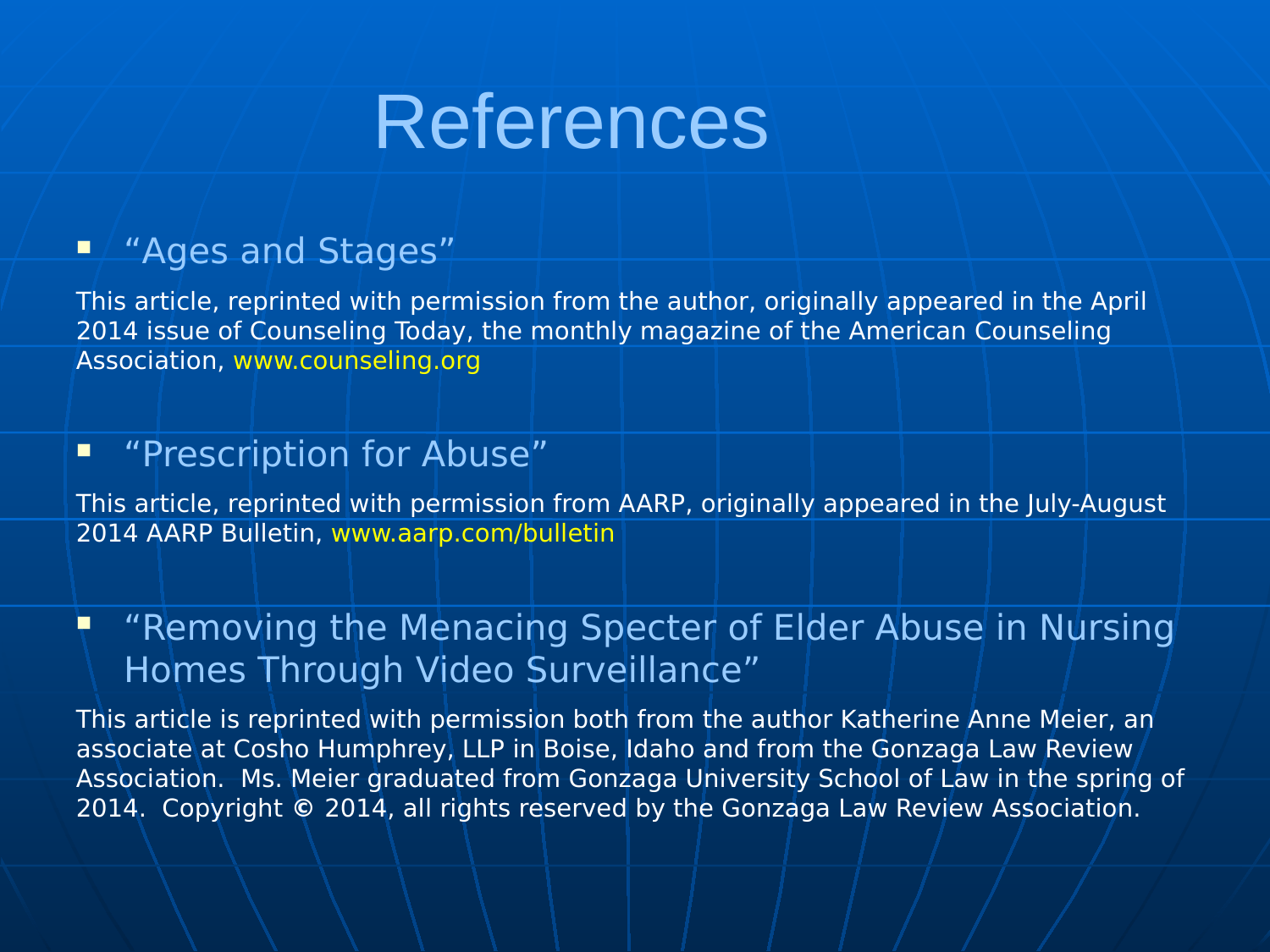

References
“Ages and Stages”
This article, reprinted with permission from the author, originally appeared in the April 2014 issue of Counseling Today, the monthly magazine of the American Counseling Association, www.counseling.org

“Prescription for Abuse”
This article, reprinted with permission from AARP, originally appeared in the July-August 2014 AARP Bulletin, www.aarp.com/bulletin

“Removing the Menacing Specter of Elder Abuse in Nursing Homes Through Video Surveillance”
This article is reprinted with permission both from the author Katherine Anne Meier, an associate at Cosho Humphrey, LLP in Boise, Idaho and from the Gonzaga Law Review Association.  Ms. Meier graduated from Gonzaga University School of Law in the spring of 2014.  Copyright © 2014, all rights reserved by the Gonzaga Law Review Association.